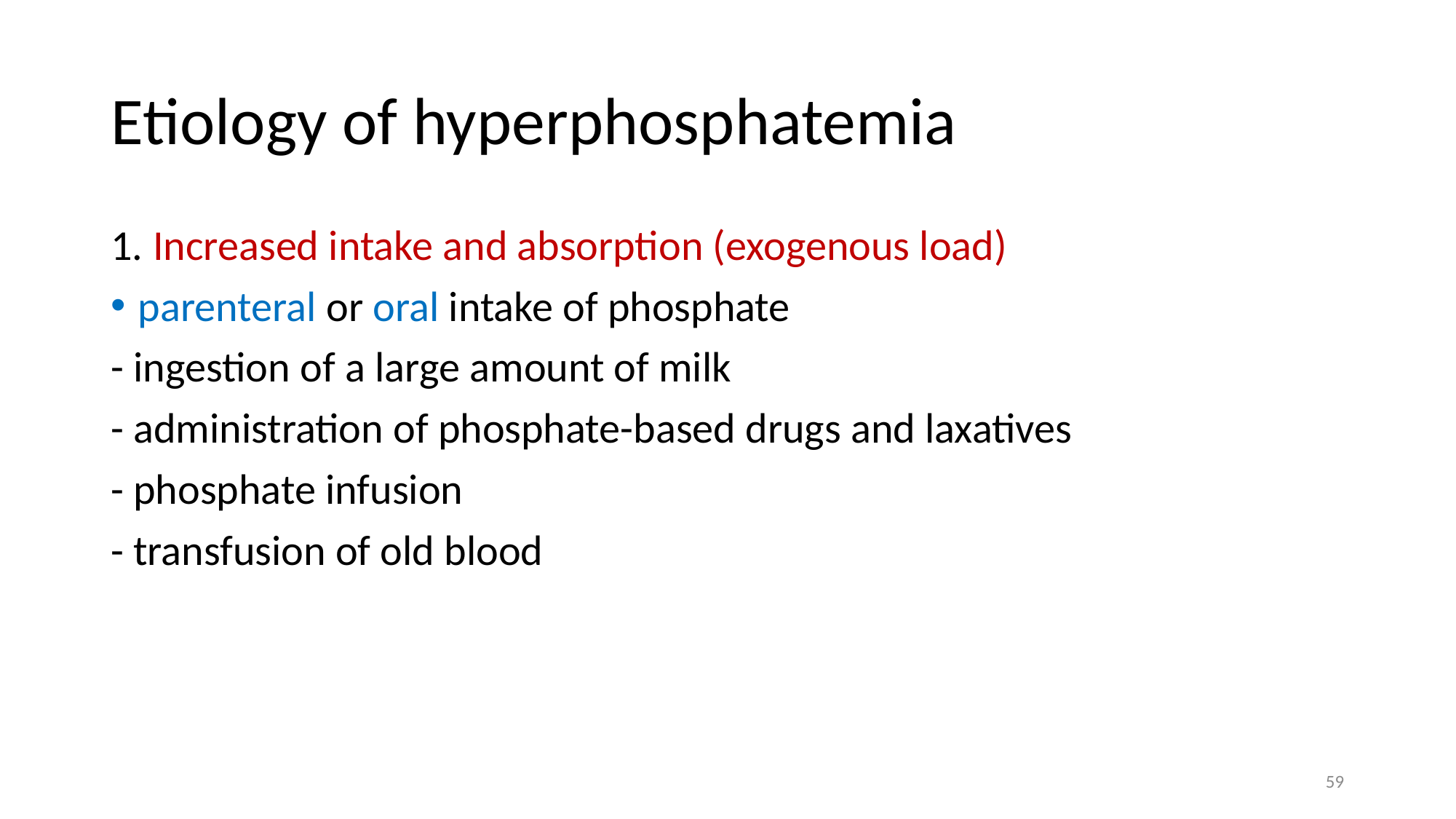

# Etiology of hyperphosphatemia
1. Increased intake and absorption (exogenous load)
parenteral or oral intake of phosphate
- ingestion of a large amount of milk
- administration of phosphate-based drugs and laxatives
- phosphate infusion
- transfusion of old blood
59